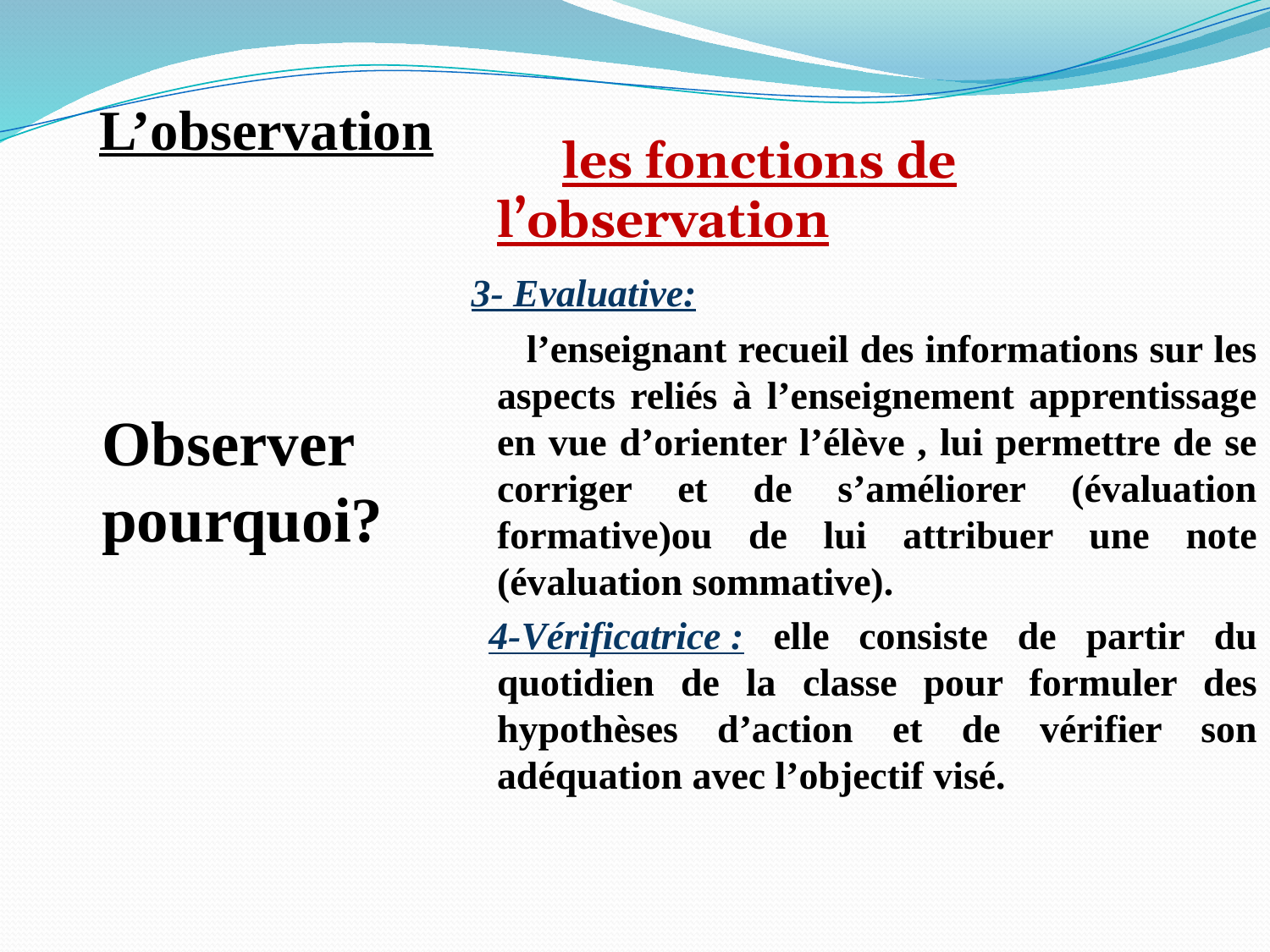

# L’observation
        les fonctions de l’observation
 3- Evaluative:
      l’enseignant recueil des informations sur les aspects reliés à l’enseignement apprentissage en vue d’orienter l’élève , lui permettre de se corriger et de s’améliorer (évaluation formative)ou de lui attribuer une note (évaluation sommative).
 4-Vérificatrice : elle consiste de partir du quotidien de la classe pour formuler des hypothèses d’action et de vérifier son adéquation avec l’objectif visé.

Observer pourquoi?